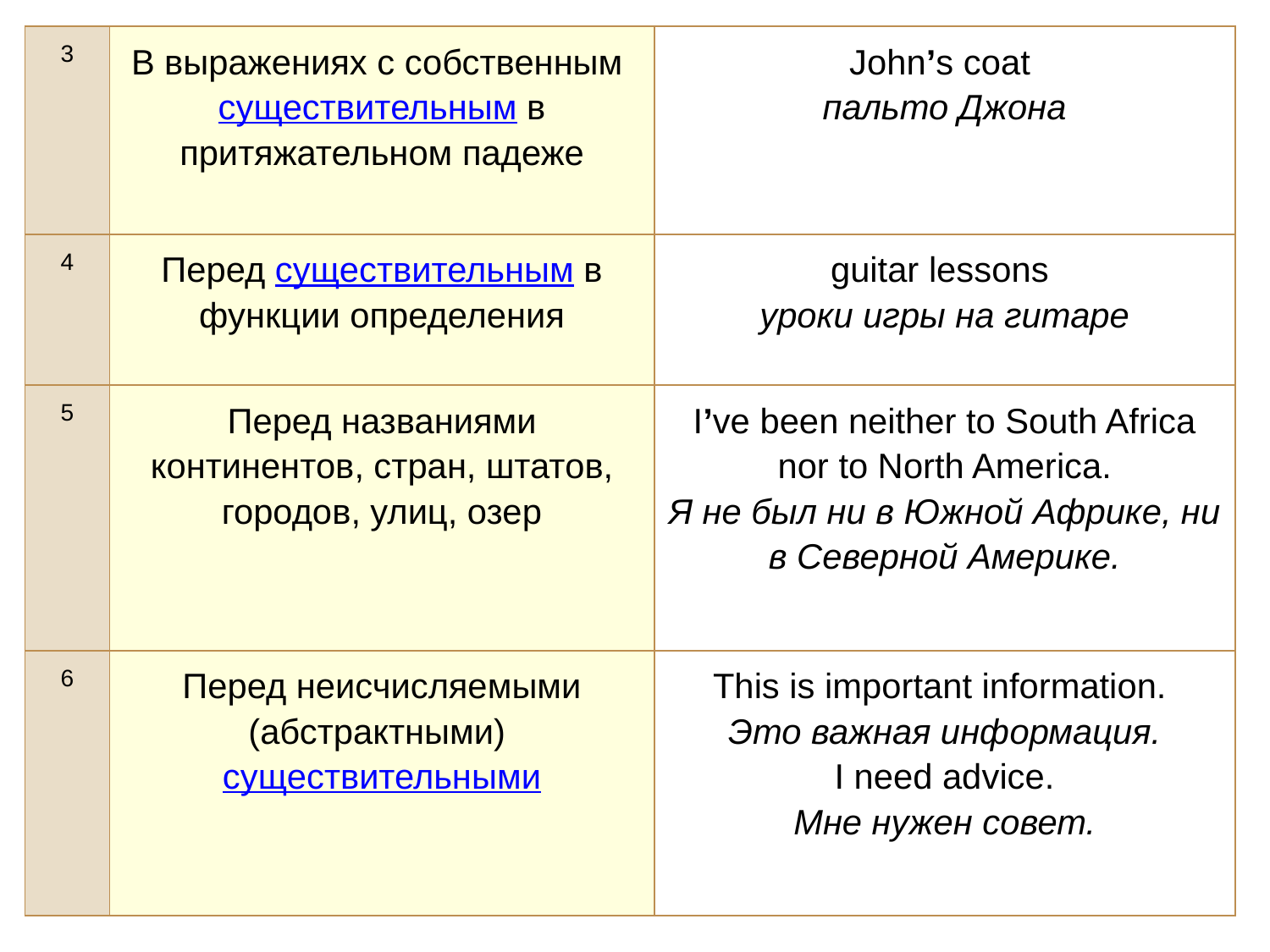

| 3 | В выражениях с собственным существительным в притяжательном падеже | John’s coat  пальто Джона |
| --- | --- | --- |
| 4 | Перед существительным в функции определения | guitar lessons  уроки игры на гитаре |
| 5 | Перед названиями континентов, стран, штатов, городов, улиц, озер | I’ve been neither to South Africa nor to North America. Я не был ни в Южной Африке, ни в Северной Америке. |
| 6 | Перед неисчисляемыми (абстрактными) существительными | This is important information.  Это важная информация. I need advice. Мне нужен совет. |